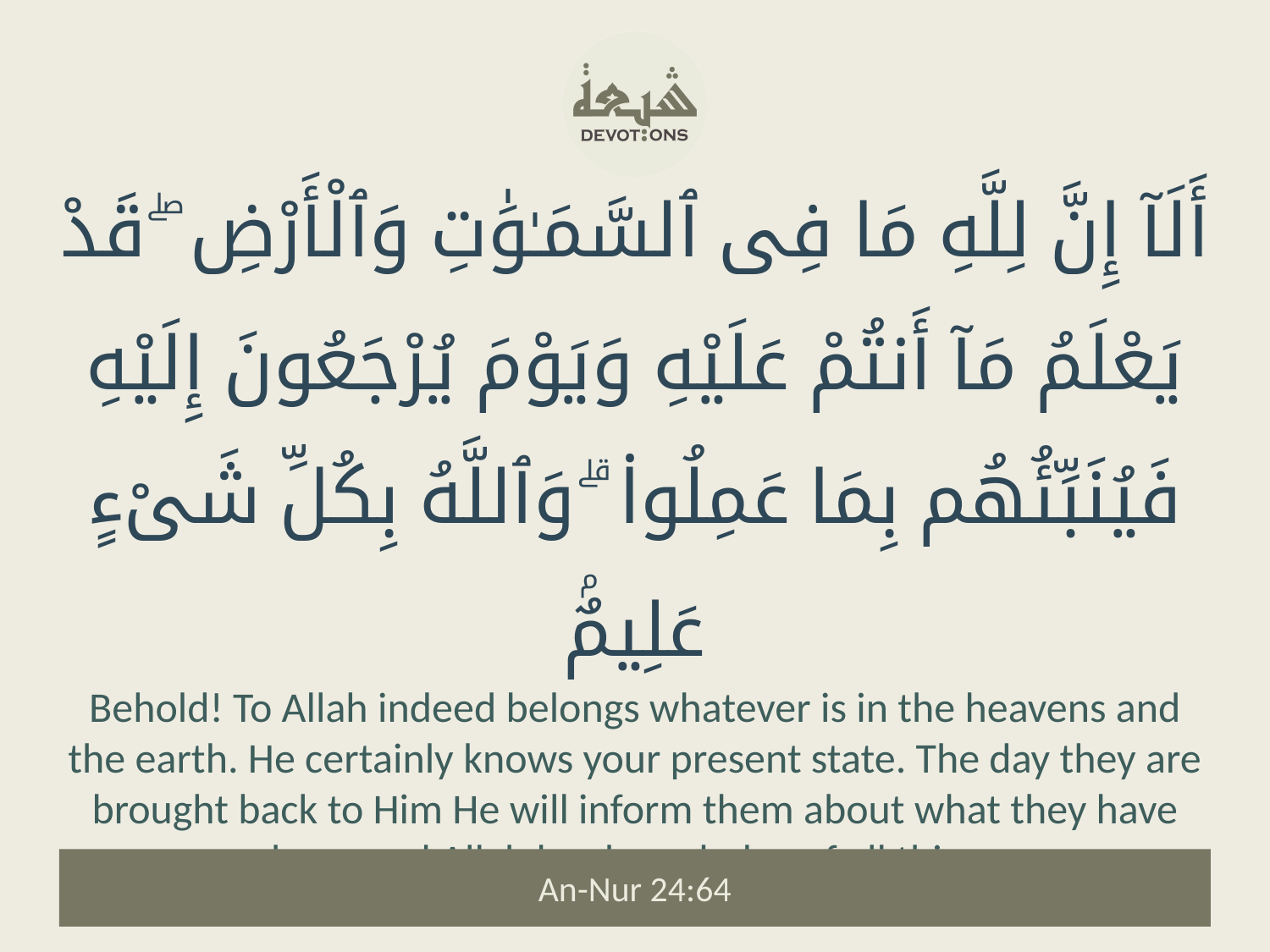

أَلَآ إِنَّ لِلَّهِ مَا فِى ٱلسَّمَـٰوَٰتِ وَٱلْأَرْضِ ۖ قَدْ يَعْلَمُ مَآ أَنتُمْ عَلَيْهِ وَيَوْمَ يُرْجَعُونَ إِلَيْهِ فَيُنَبِّئُهُم بِمَا عَمِلُوا۟ ۗ وَٱللَّهُ بِكُلِّ شَىْءٍ عَلِيمٌۢ
Behold! To Allah indeed belongs whatever is in the heavens and the earth. He certainly knows your present state. The day they are brought back to Him He will inform them about what they have done, and Allah has knowledge of all things.
An-Nur 24:64